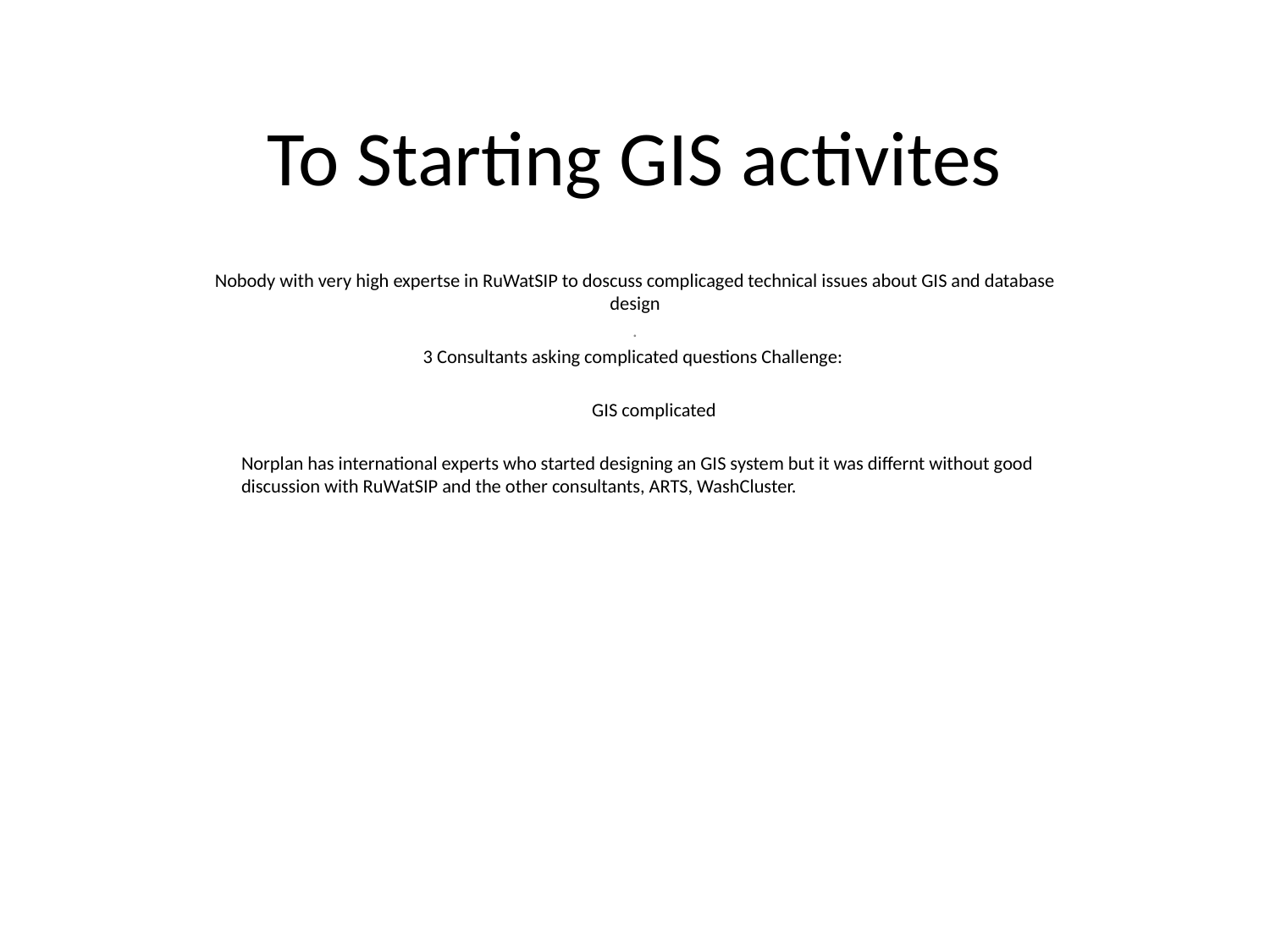

# To Starting GIS activites
Nobody with very high expertse in RuWatSIP to doscuss complicaged technical issues about GIS and database design
.
3 Consultants asking complicated questions Challenge:

GIS complicated

Norplan has international experts who started designing an GIS system but it was differnt without good discussion with RuWatSIP and the other consultants, ARTS, WashCluster.